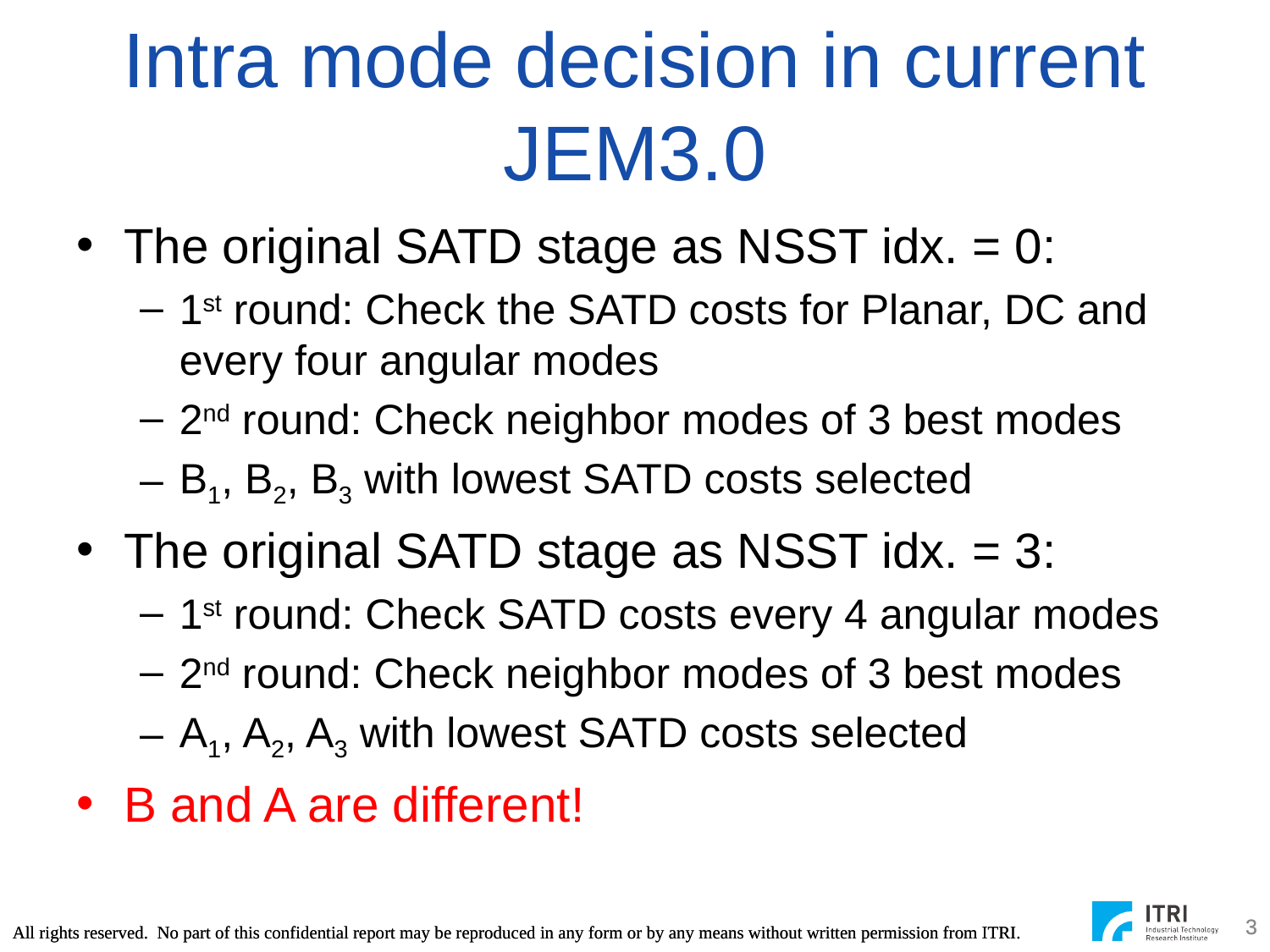

# Intra mode decision in current JEM3.0
The original SATD stage as NSST idx. = 0:
1st round: Check the SATD costs for Planar, DC and every four angular modes
2nd round: Check neighbor modes of 3 best modes
B1, B2, B3 with lowest SATD costs selected
The original SATD stage as NSST idx. = 3:
1st round: Check SATD costs every 4 angular modes
2nd round: Check neighbor modes of 3 best modes
A1, A2, A3 with lowest SATD costs selected
B and A are different!
3